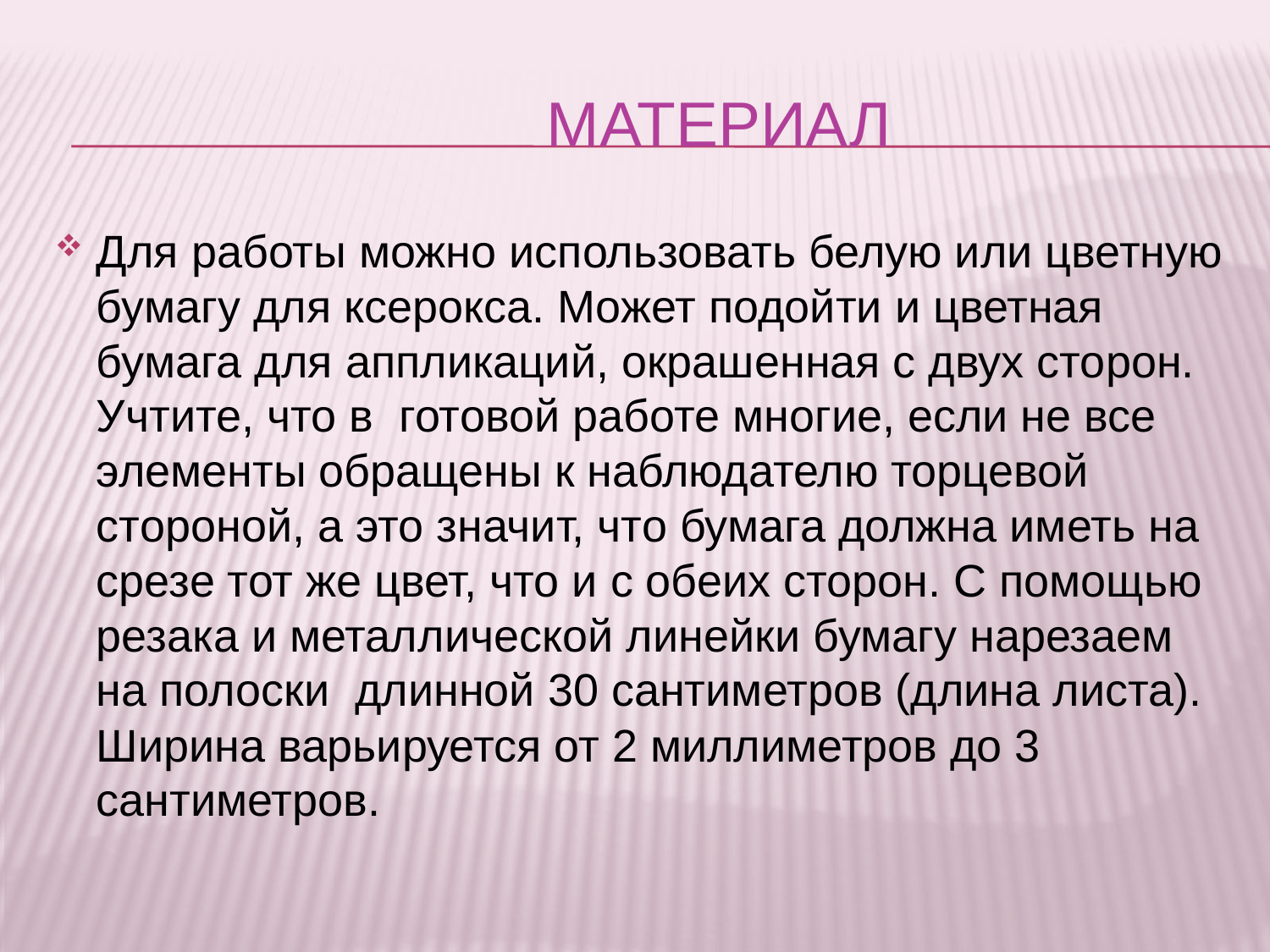

# Материал
Для работы можно использовать белую или цветную бумагу для ксерокса. Может подойти и цветная бумага для аппликаций, окрашенная с двух сторон. Учтите, что в  готовой работе многие, если не все элементы обращены к наблюдателю торцевой стороной, а это значит, что бумага должна иметь на срезе тот же цвет, что и с обеих сторон. С помощью резака и металлической линейки бумагу нарезаем на полоски  длинной 30 сантиметров (длина листа). Ширина варьируется от 2 миллиметров до 3 сантиметров.